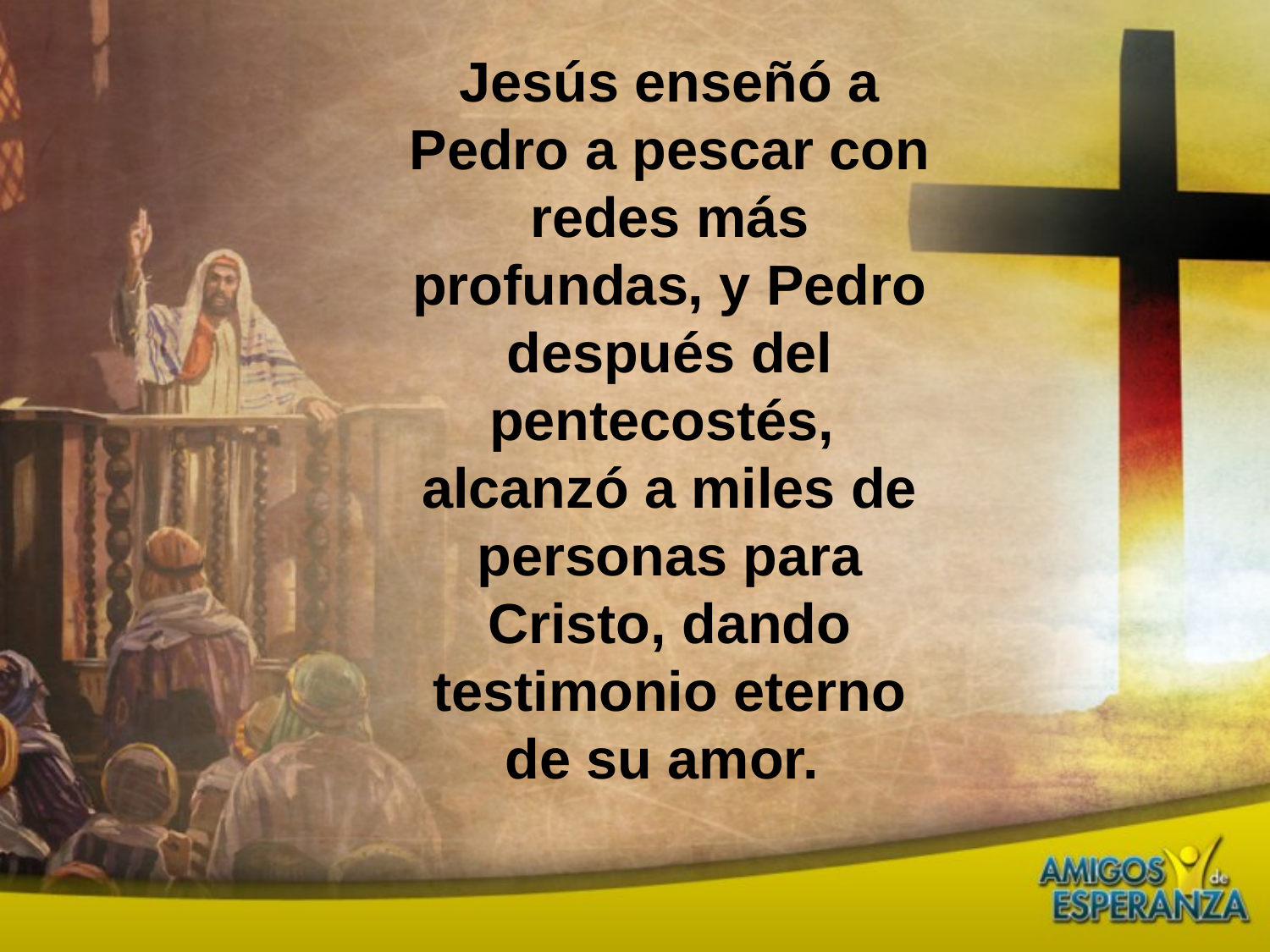

Jesús enseñó a Pedro a pescar con redes más profundas, y Pedro después del pentecostés,  alcanzó a miles de personas para Cristo, dando testimonio eterno de su amor.